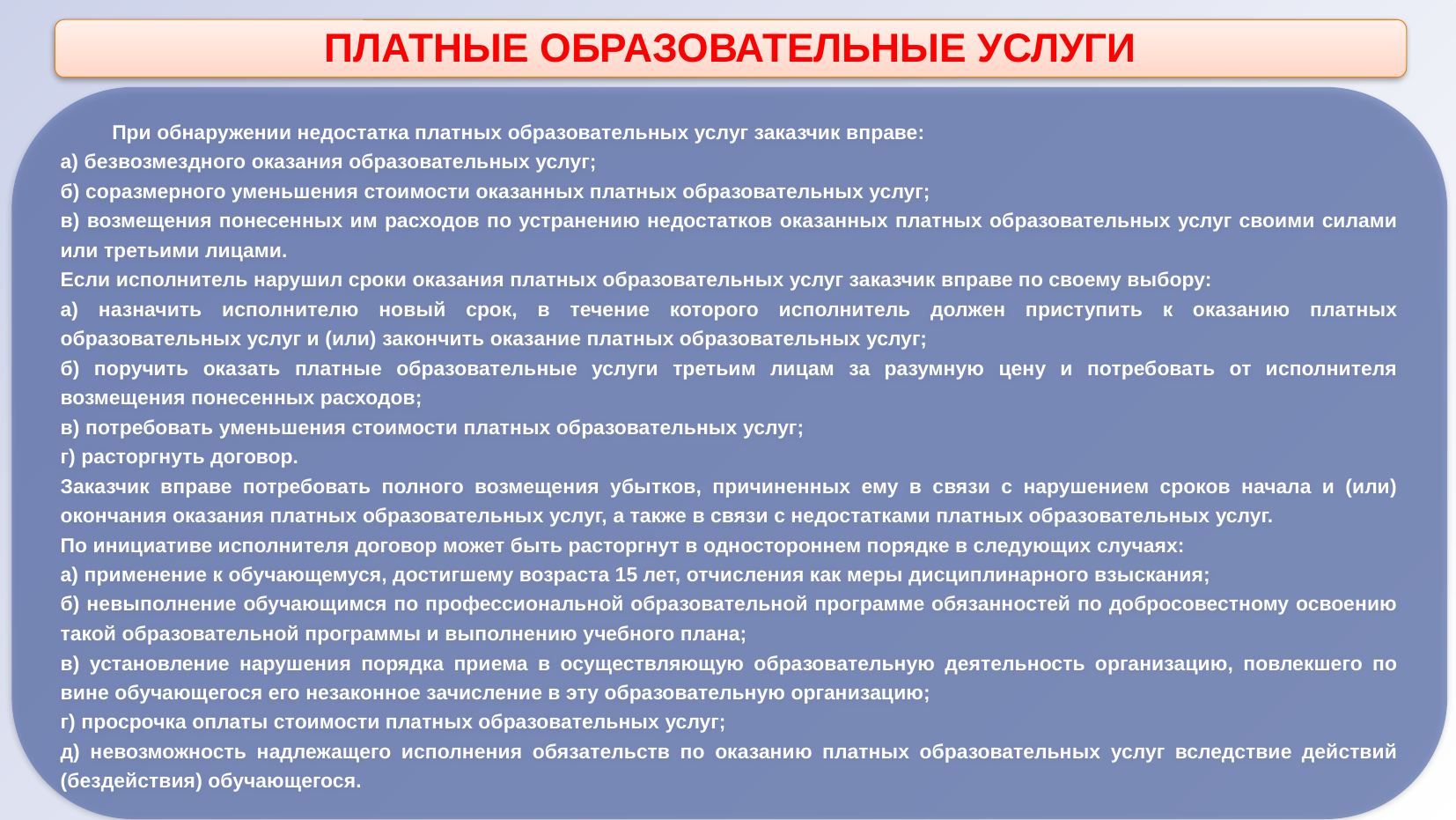

ПЛАТНЫЕ ОБРАЗОВАТЕЛЬНЫЕ УСЛУГИ

         При обнаружении недостатка платных образовательных услуг заказчик вправе:
а) безвозмездного оказания образовательных услуг;
б) соразмерного уменьшения стоимости оказанных платных образовательных услуг;
в) возмещения понесенных им расходов по устранению недостатков оказанных платных образовательных услуг своими силами или третьими лицами.
Если исполнитель нарушил сроки оказания платных образовательных услуг заказчик вправе по своему выбору:
а) назначить исполнителю новый срок, в течение которого исполнитель должен приступить к оказанию платных образовательных услуг и (или) закончить оказание платных образовательных услуг;
б) поручить оказать платные образовательные услуги третьим лицам за разумную цену и потребовать от исполнителя возмещения понесенных расходов;
в) потребовать уменьшения стоимости платных образовательных услуг;
г) расторгнуть договор.
Заказчик вправе потребовать полного возмещения убытков, причиненных ему в связи с нарушением сроков начала и (или) окончания оказания платных образовательных услуг, а также в связи с недостатками платных образовательных услуг.
По инициативе исполнителя договор может быть расторгнут в одностороннем порядке в следующих случаях:
а) применение к обучающемуся, достигшему возраста 15 лет, отчисления как меры дисциплинарного взыскания;
б) невыполнение обучающимся по профессиональной образовательной программе обязанностей по добросовестному освоению такой образовательной программы и выполнению учебного плана;
в) установление нарушения порядка приема в осуществляющую образовательную деятельность организацию, повлекшего по вине обучающегося его незаконное зачисление в эту образовательную организацию;
г) просрочка оплаты стоимости платных образовательных услуг;
д) невозможность надлежащего исполнения обязательств по оказанию платных образовательных услуг вследствие действий (бездействия) обучающегося.